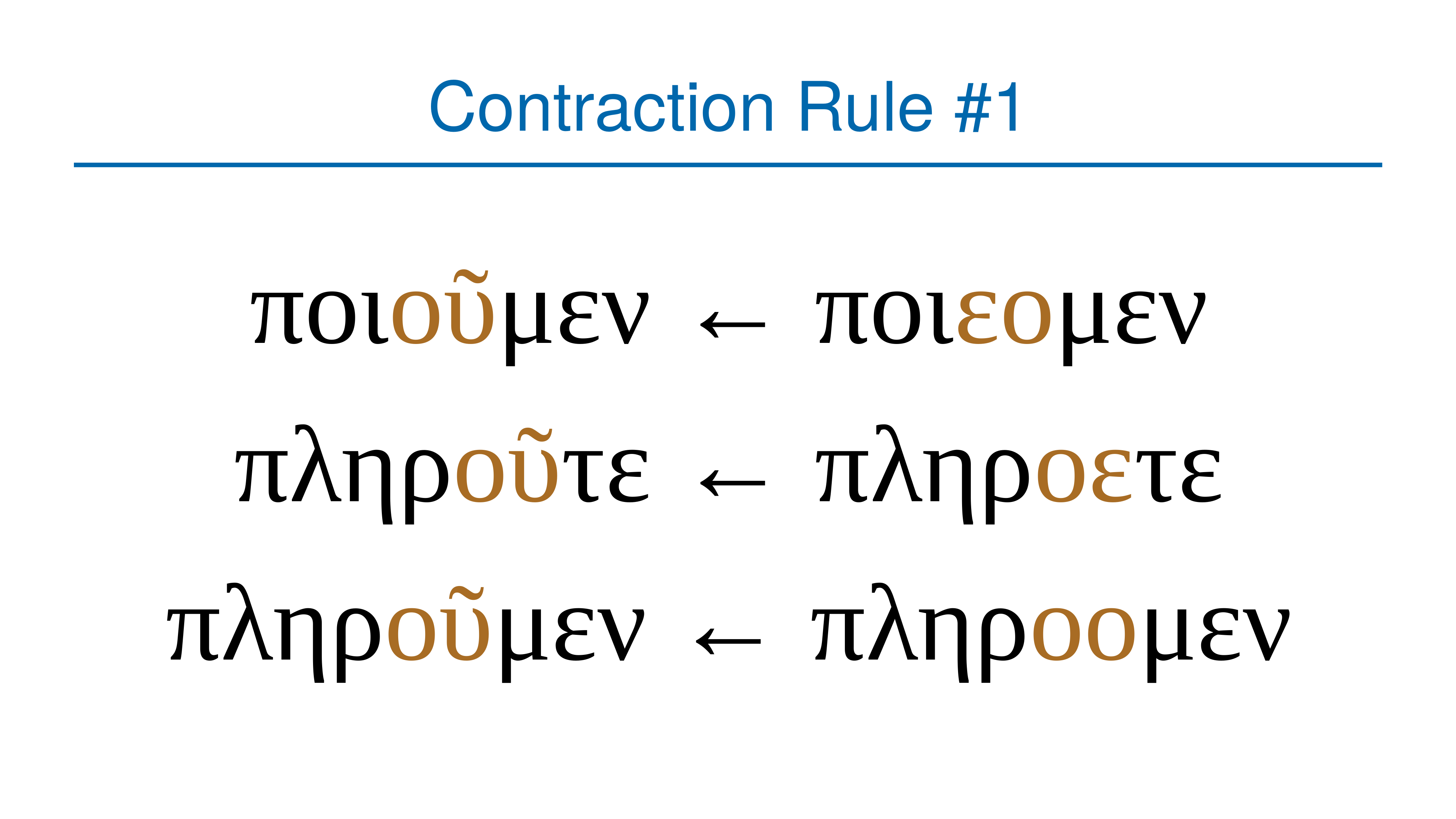

# Contraction Rule #1
ποιοῦμεν ← ποιεομεν
πληροῦτε ← πληροετε
πληροῦμεν ← πληροομεν